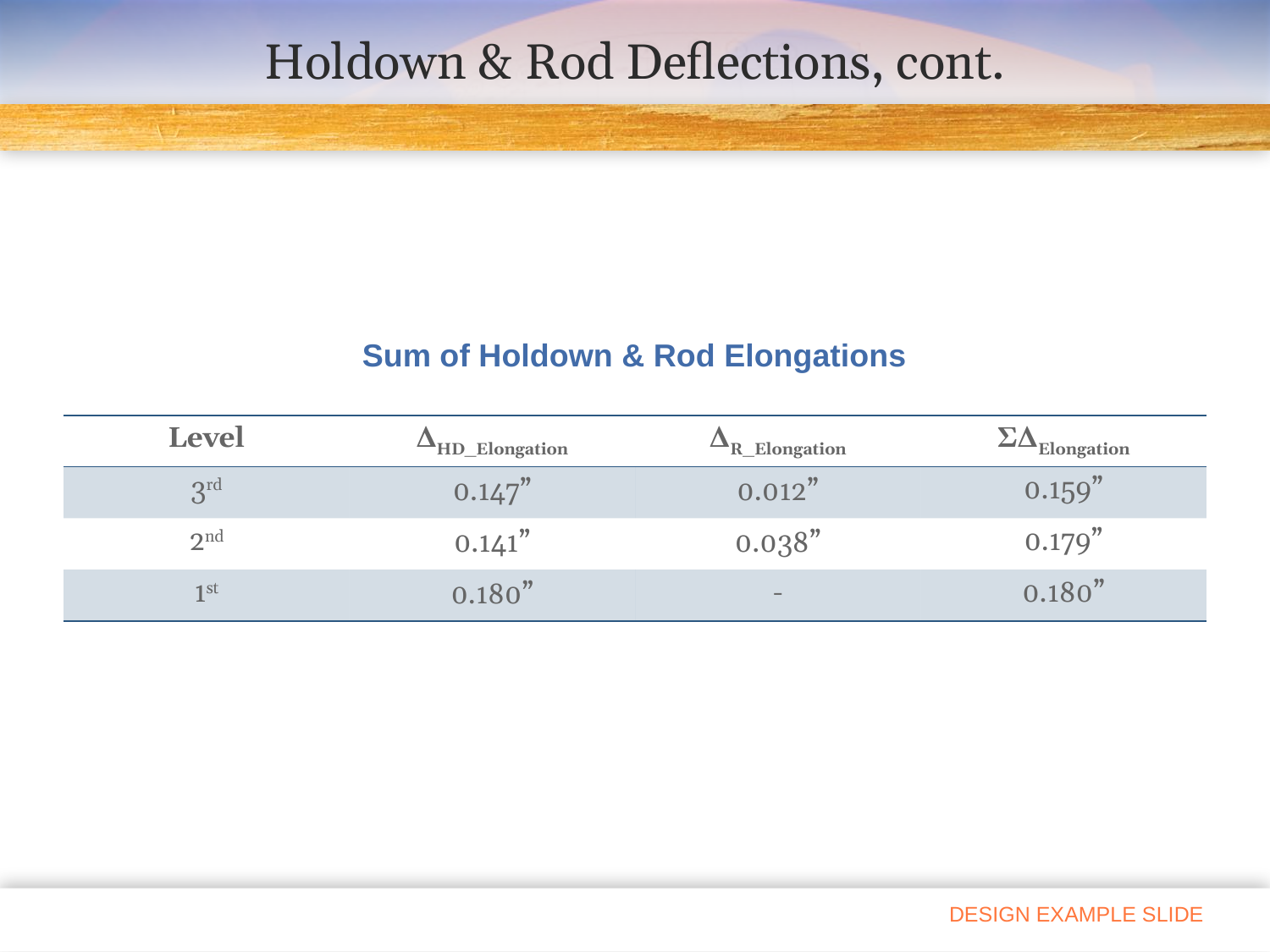

# Holdown & Rod Deflections, cont.
Sum of Holdown & Rod Elongations
| Level | ΔHD\_Elongation | ΔR\_Elongation | ΣΔElongation |
| --- | --- | --- | --- |
| 3rd | 0.147” | 0.012” | 0.159” |
| 2nd | 0.141” | 0.038” | 0.179” |
| 1st | 0.180” | - | 0.180” |
DESIGN EXAMPLE SLIDE